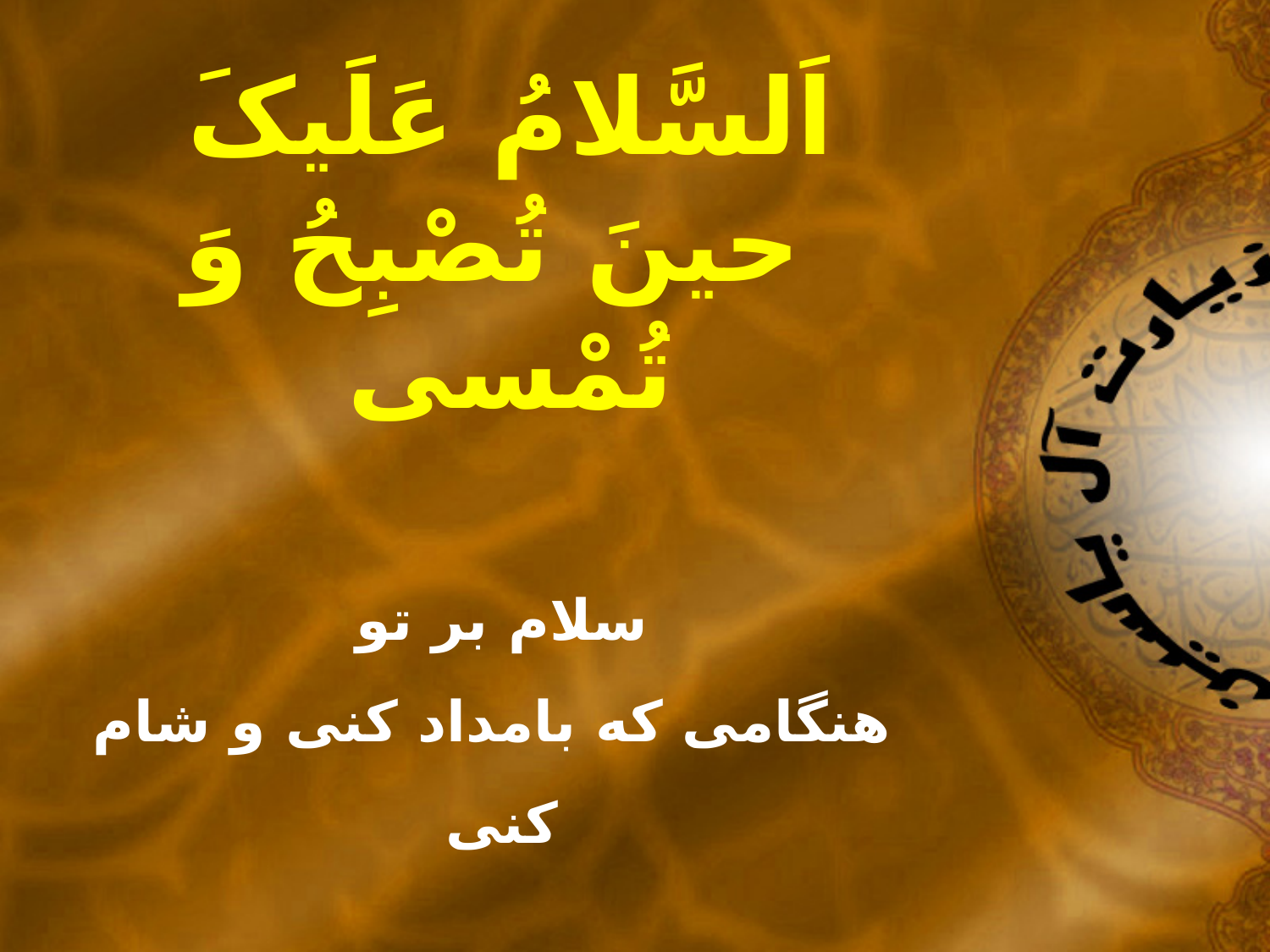

اَلسَّلامُ عَلَيکَ
حينَ تُصْبِحُ وَ تُمْسى
سلام بر تو
هنگامى که بامداد کنى و شام کنى